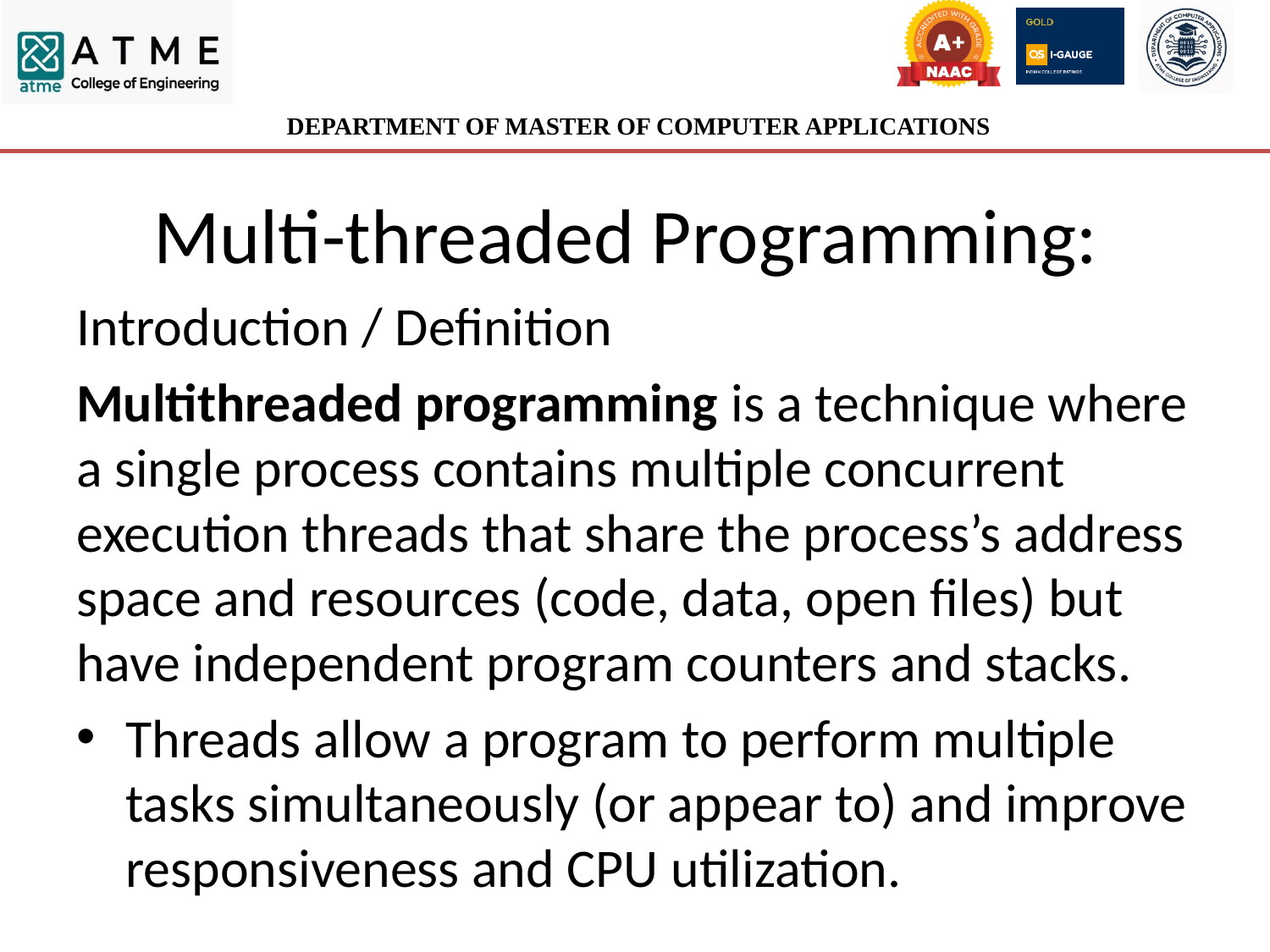

# Multi-threaded Programming:
Introduction / Definition
Multithreaded programming is a technique where a single process contains multiple concurrent execution threads that share the process’s address space and resources (code, data, open files) but have independent program counters and stacks.
Threads allow a program to perform multiple tasks simultaneously (or appear to) and improve responsiveness and CPU utilization.